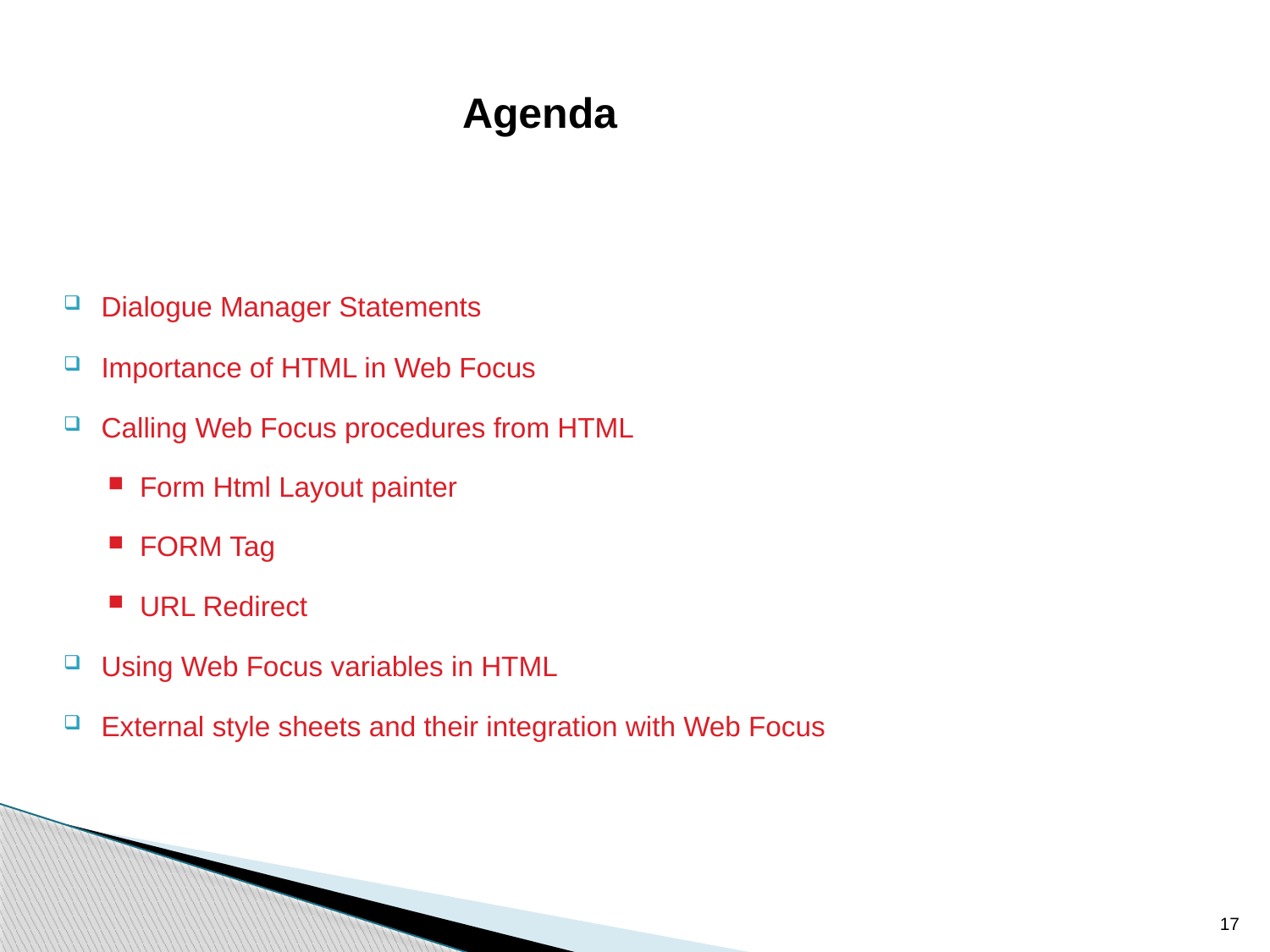

# Agenda

Dialogue Manager Statements
Importance of HTML in Web Focus
Calling Web Focus procedures from HTML
Form Html Layout painter
FORM Tag
URL Redirect
Using Web Focus variables in HTML
External style sheets and their integration with Web Focus

17